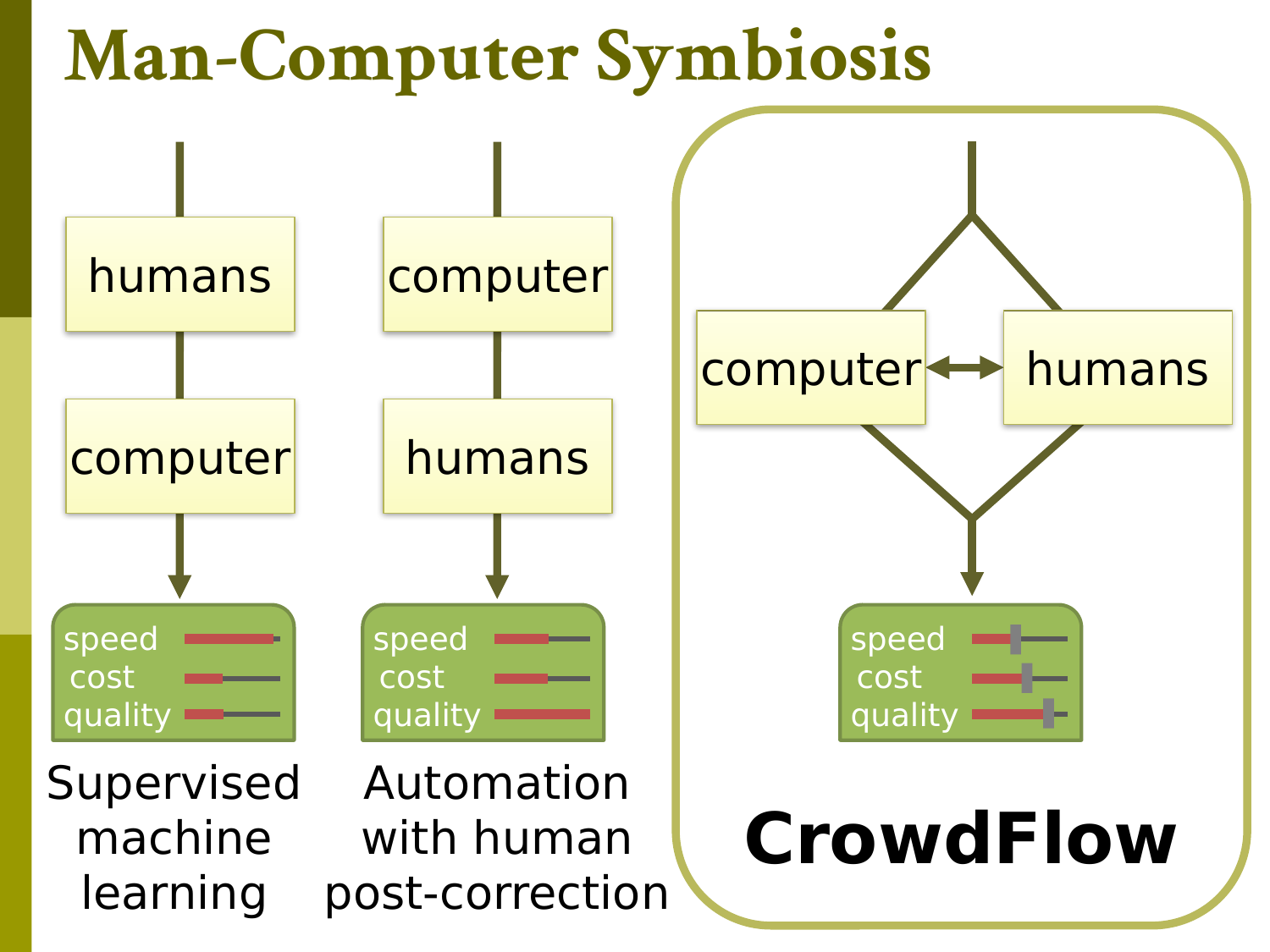

# Man-Computer Symbiosis

computer
humans
	speed
	cost
	quality

humans
computer
	speed
	cost
	quality
computer
humans
	speed
	cost
	quality
Supervised
machine
learning
Automation with human post-correction
CrowdFlow